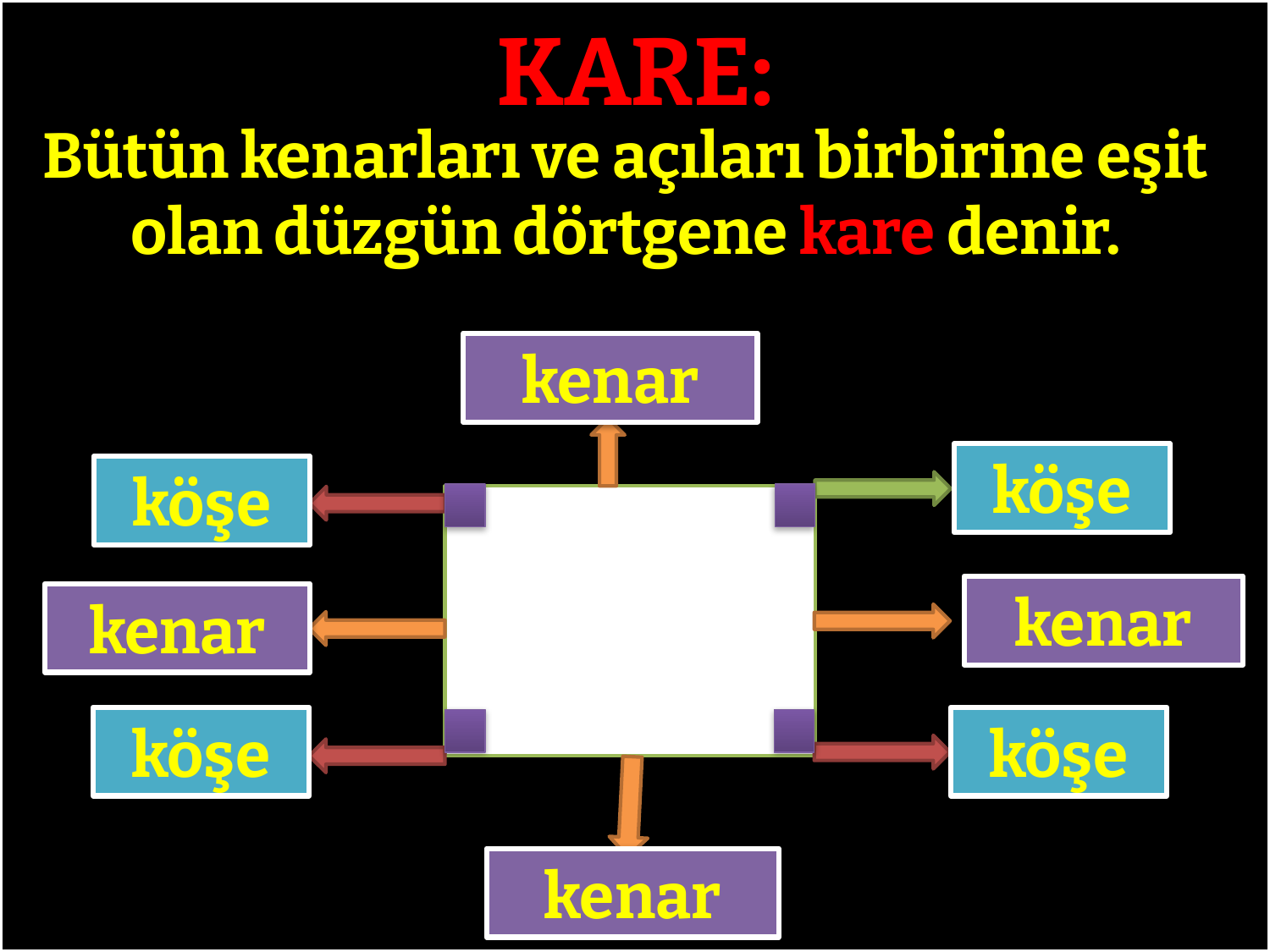

KARE:
Bütün kenarları ve açıları birbirine eşit olan düzgün dörtgene kare denir.
#
kenar

köşe
köşe

kenar
kenar

köşe
köşe

kenar